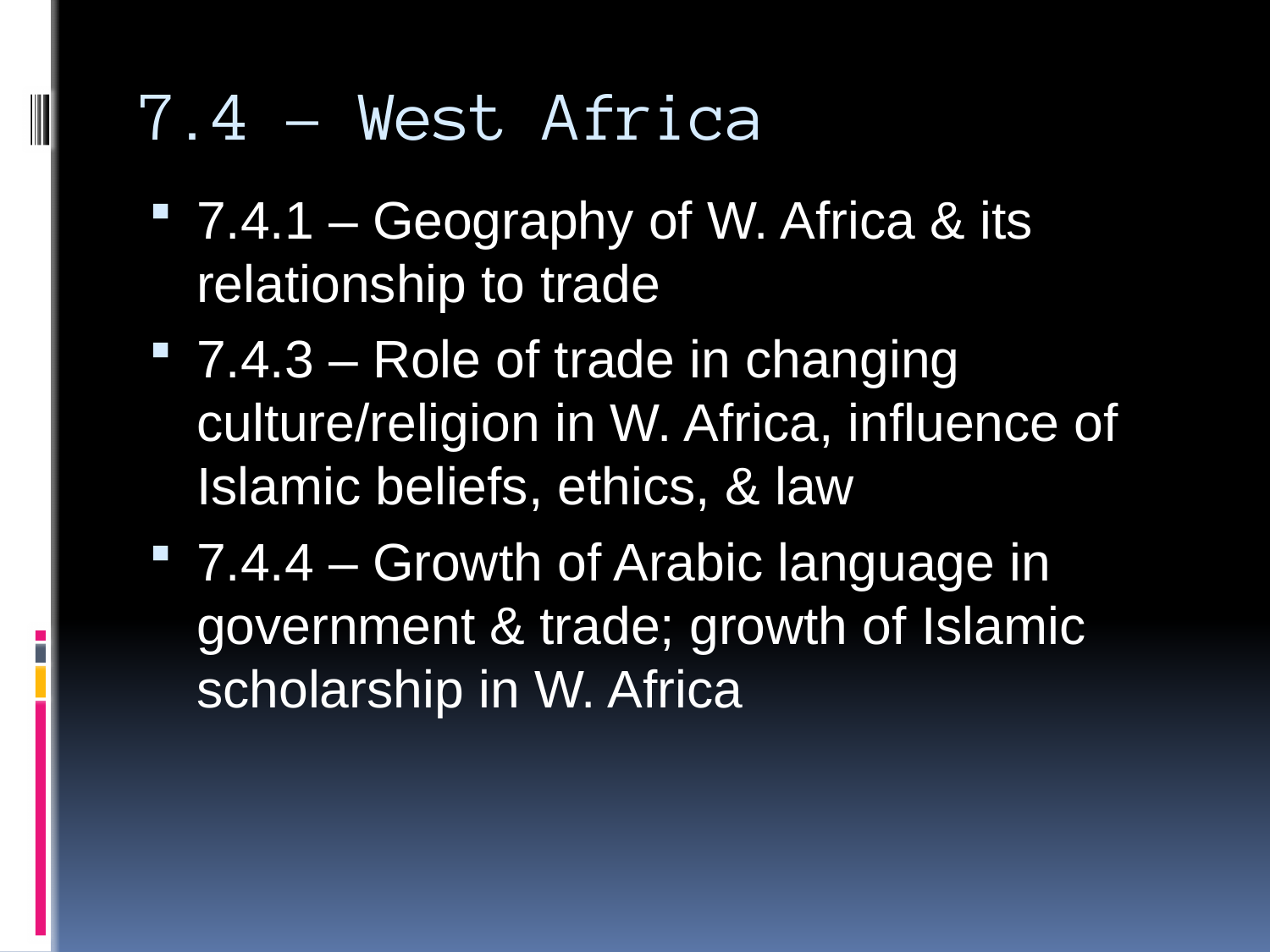

# 7.4 – West Africa
7.4.1 – Geography of W. Africa & its relationship to trade
7.4.3 – Role of trade in changing culture/religion in W. Africa, influence of Islamic beliefs, ethics, & law
7.4.4 – Growth of Arabic language in government & trade; growth of Islamic scholarship in W. Africa